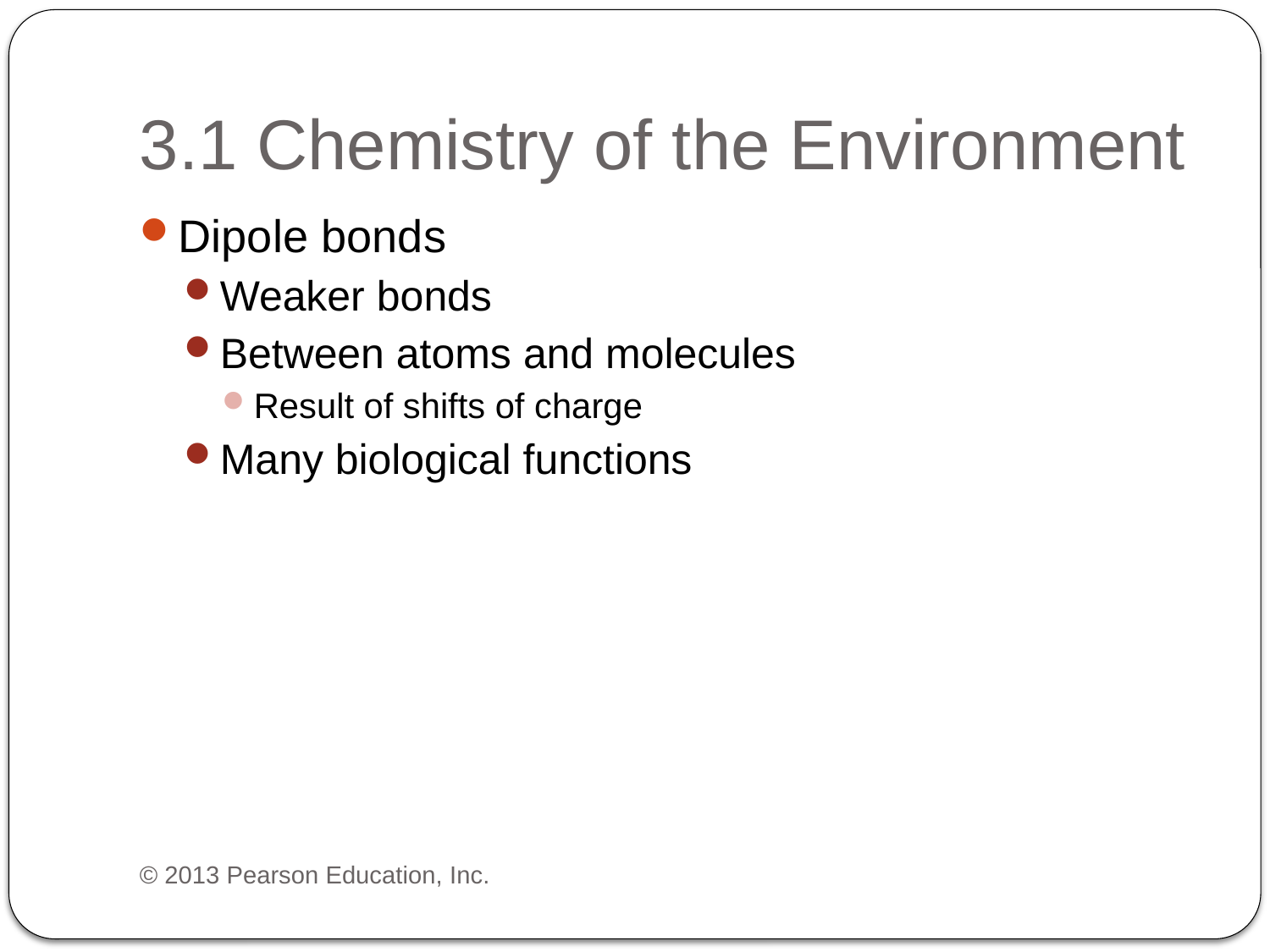

# 3.1 Chemistry of the Environment
Dipole bonds
Weaker bonds
Between atoms and molecules
Result of shifts of charge
Many biological functions
© 2013 Pearson Education, Inc.